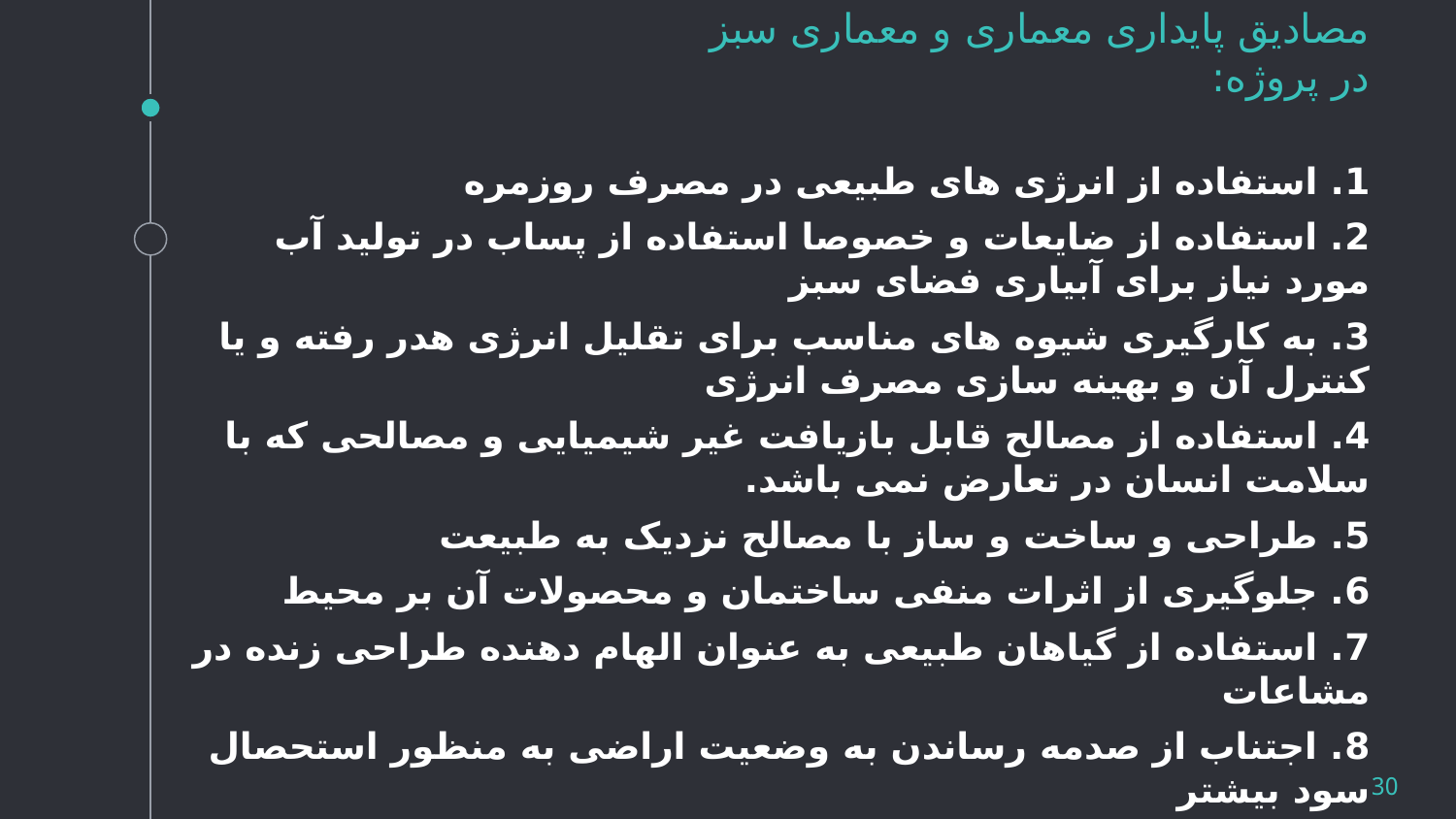

# مصادیق پایداری معماری و معماری سبز در پروژه:
1. استفاده از انرژی های طبیعی در مصرف روزمره
2. استفاده از ضایعات و خصوصا استفاده از پساب در تولید آب مورد نیاز برای آبیاری فضای سبز
3. به کارگیری شیوه های مناسب برای تقلیل انرژی هدر رفته و یا کنترل آن و بهینه سازی مصرف انرژی
4. استفاده از مصالح قابل بازیافت غیر شیمیایی و مصالحی که با سلامت انسان در تعارض نمی باشد.
5. طراحی و ساخت و ساز با مصالح نزدیک به طبیعت
6. جلوگیری از اثرات منفی ساختمان و محصولات آن بر محیط
7. استفاده از گیاهان طبیعی به عنوان الهام دهنده طراحی زنده در مشاعات
8. اجتناب از صدمه رساندن به وضعیت اراضی به منظور استحصال سود بیشتر

30